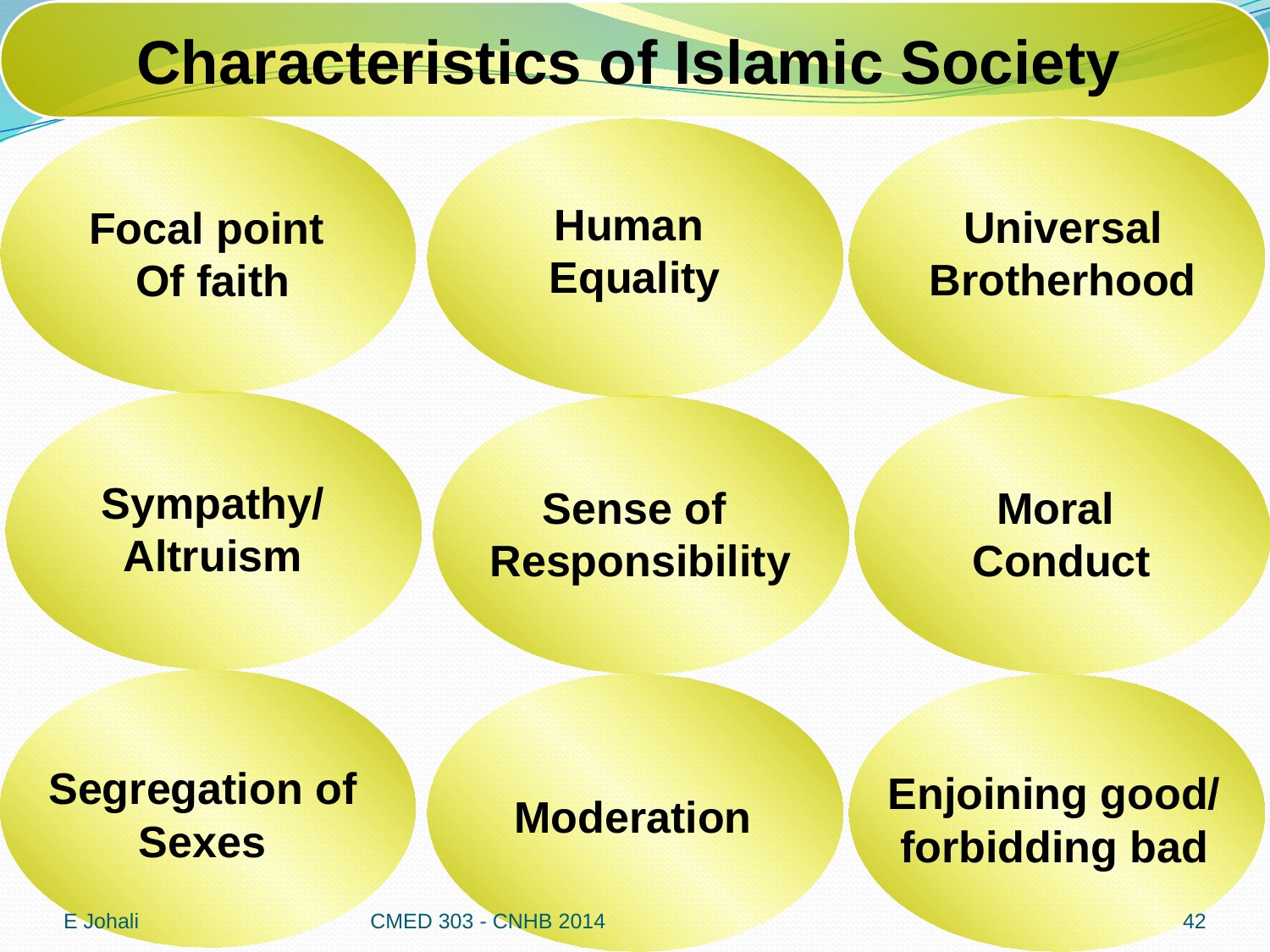

Characteristics of Islamic Society

Human
Equality
Universal
Brotherhood
Focal point
Of faith

Sympathy/
Altruism
Sense of
Responsibility
Moral
Conduct

Segregation of
Sexes
Enjoining good/ forbidding bad
Moderation
E Johali
CMED 303 - CNHB 2014
42